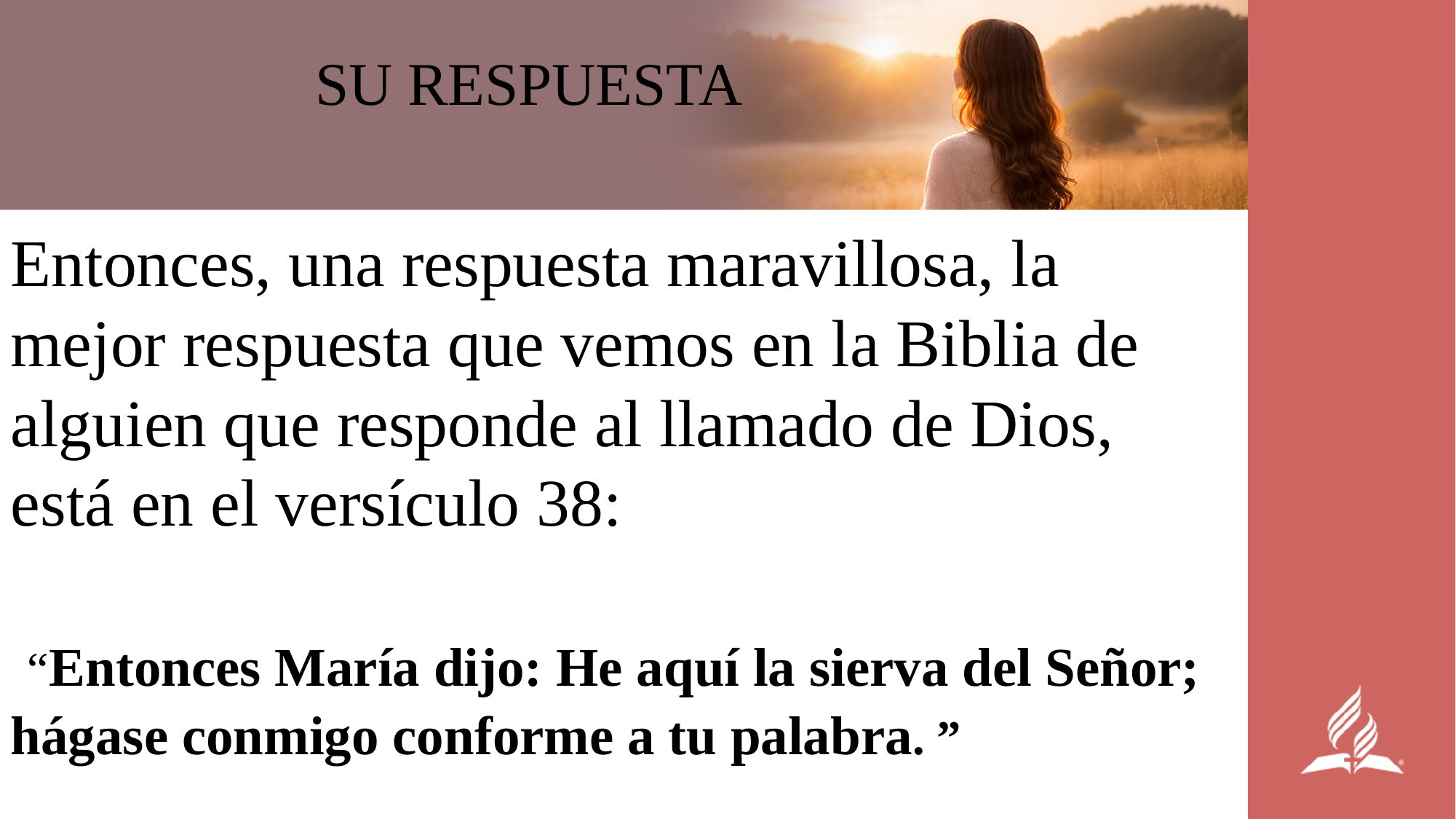

SU RESPUESTA
Entonces, una respuesta maravillosa, la mejor respuesta que vemos en la Biblia de alguien que responde al llamado de Dios, está en el versículo 38:

 “Entonces María dijo: He aquí la sierva del Señor; hágase conmigo conforme a tu palabra. ”